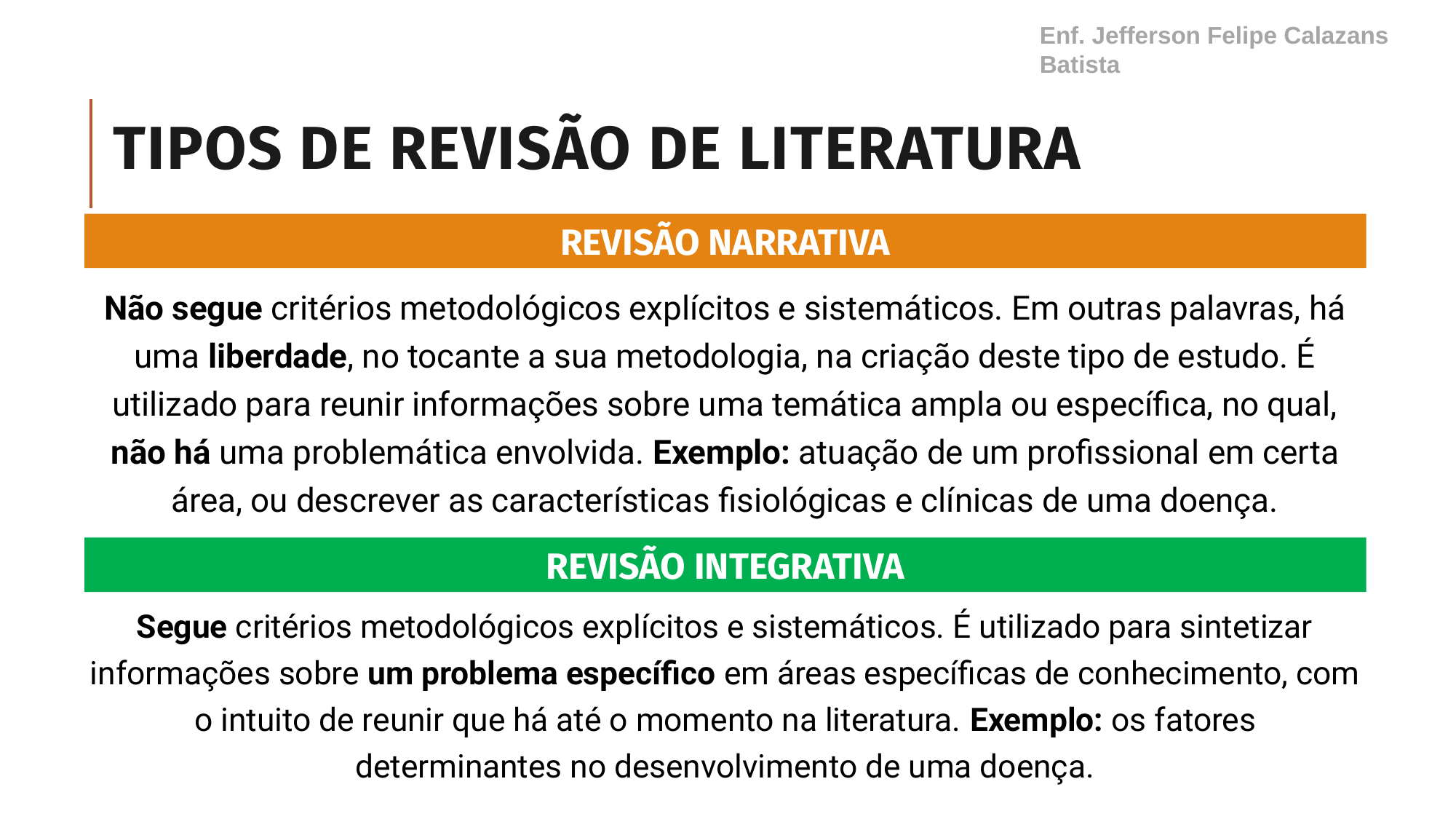

Enf. Jefferson Felipe Calazans Batista
# Tipos de revisão DE LITERATURA
REVISÃO NARRATIVA
Não segue critérios metodológicos explícitos e sistemáticos. Em outras palavras, há uma liberdade, no tocante a sua metodologia, na criação deste tipo de estudo. É utilizado para reunir informações sobre uma temática ampla ou específica, no qual, não há uma problemática envolvida. Exemplo: atuação de um profissional em certa área, ou descrever as características fisiológicas e clínicas de uma doença.
REVISÃO INTEGRATIVA
Segue critérios metodológicos explícitos e sistemáticos. É utilizado para sintetizar informações sobre um problema específico em áreas específicas de conhecimento, com o intuito de reunir que há até o momento na literatura. Exemplo: os fatores determinantes no desenvolvimento de uma doença.